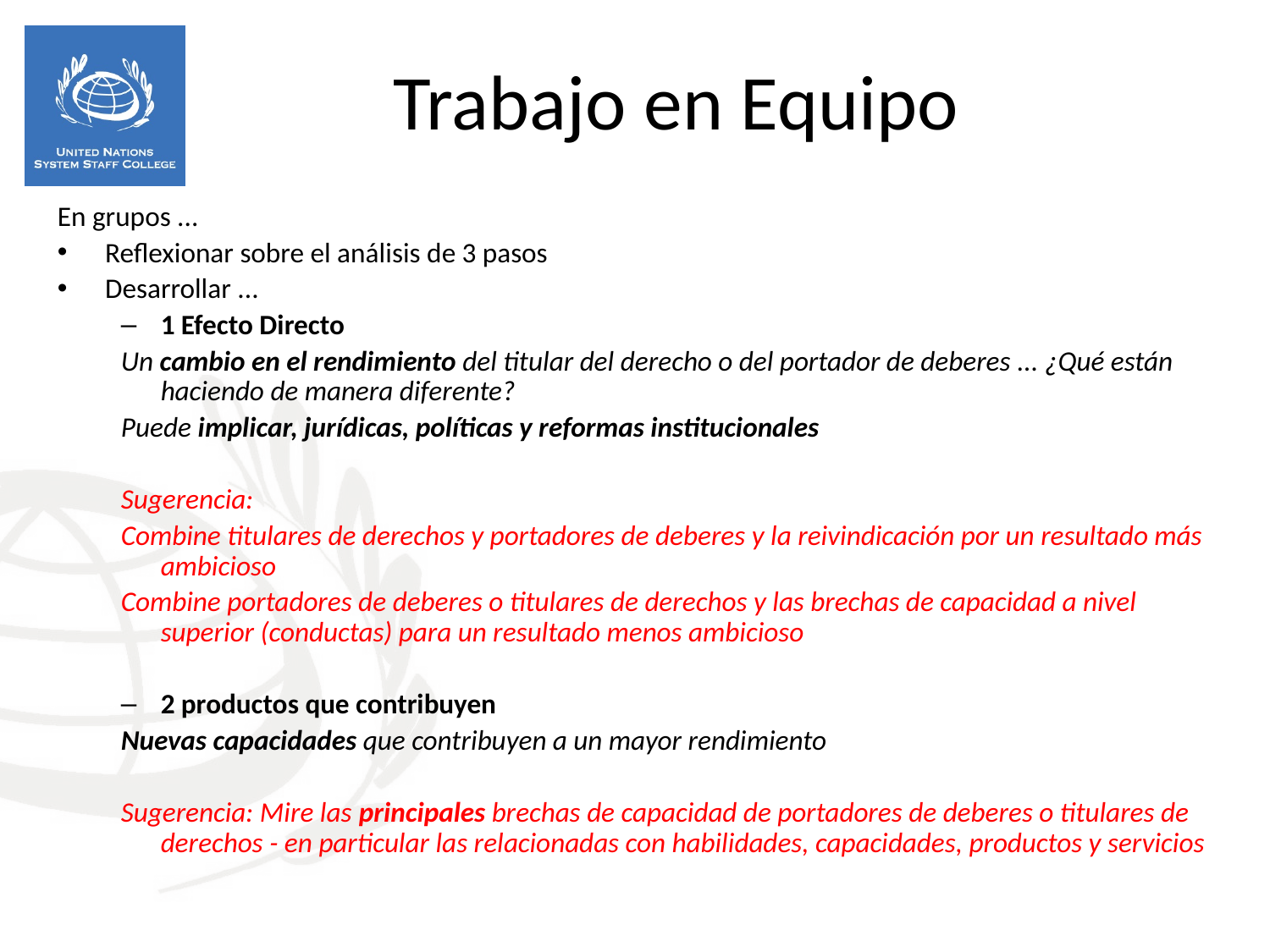

Trabajo en Equipo
En grupos ...
Reflexionar sobre el análisis de 3 pasos
Desarrollar ...
1 Efecto Directo
Un cambio en el rendimiento del titular del derecho o del portador de deberes ... ¿Qué están haciendo de manera diferente?
Puede implicar, jurídicas, políticas y reformas institucionales

Sugerencia:
Combine titulares de derechos y portadores de deberes y la reivindicación por un resultado más ambicioso
Combine portadores de deberes o titulares de derechos y las brechas de capacidad a nivel  superior (conductas) para un resultado menos ambicioso

2 productos que contribuyen
Nuevas capacidades que contribuyen a un mayor rendimiento

Sugerencia: Mire las principales brechas de capacidad de portadores de deberes o titulares de derechos - en particular las relacionadas con habilidades, capacidades, productos y servicios